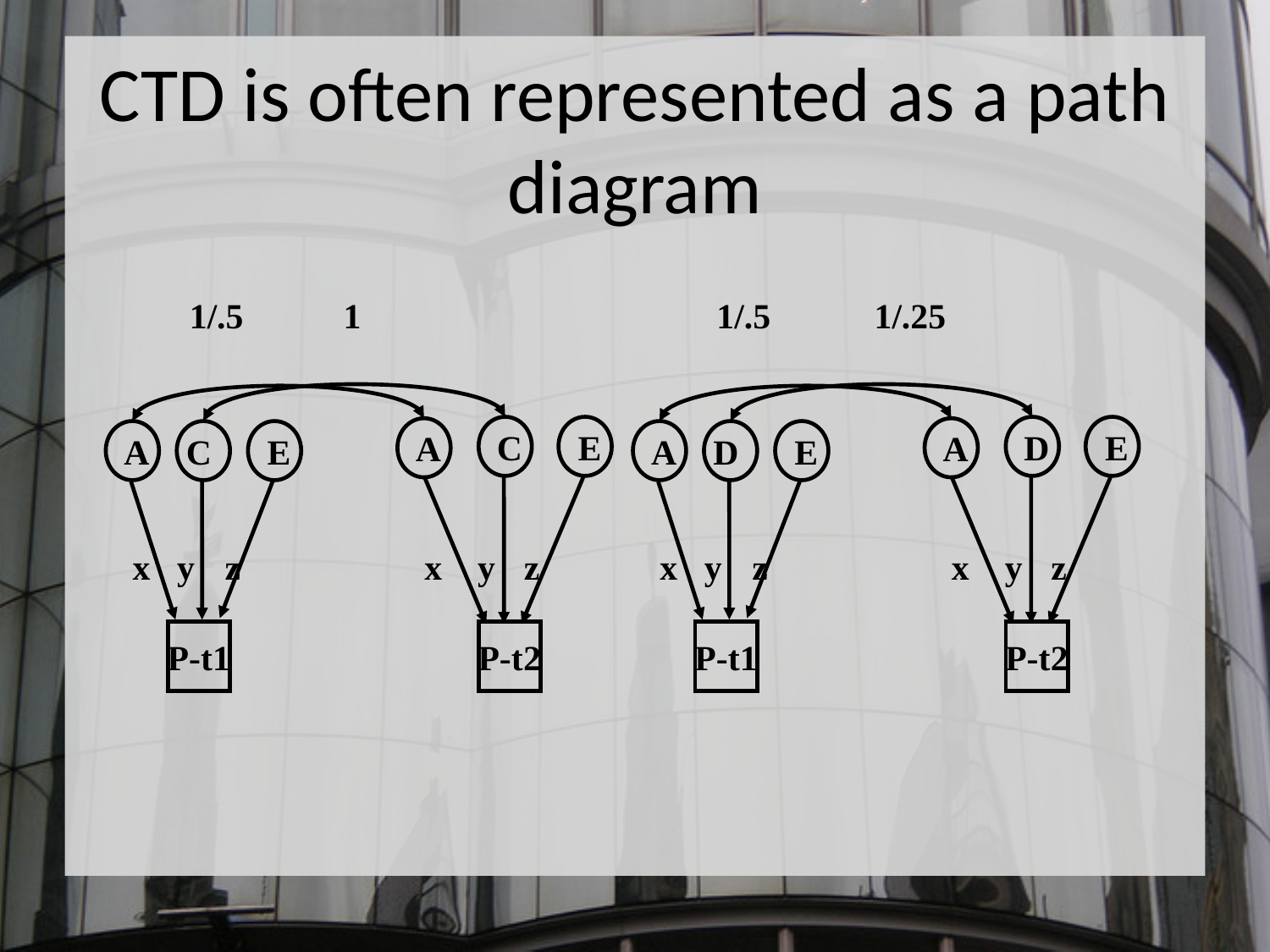

# CTD is often represented as a path diagram
1/.5
1
 C
 E
 A
 A
C
 E

z
x
y
x
y
z
P-t1
P-t2
1/.5
1/.25
 D
 E
 A
 A
D
 E

z
x
y
x
y
z
P-t1
P-t2